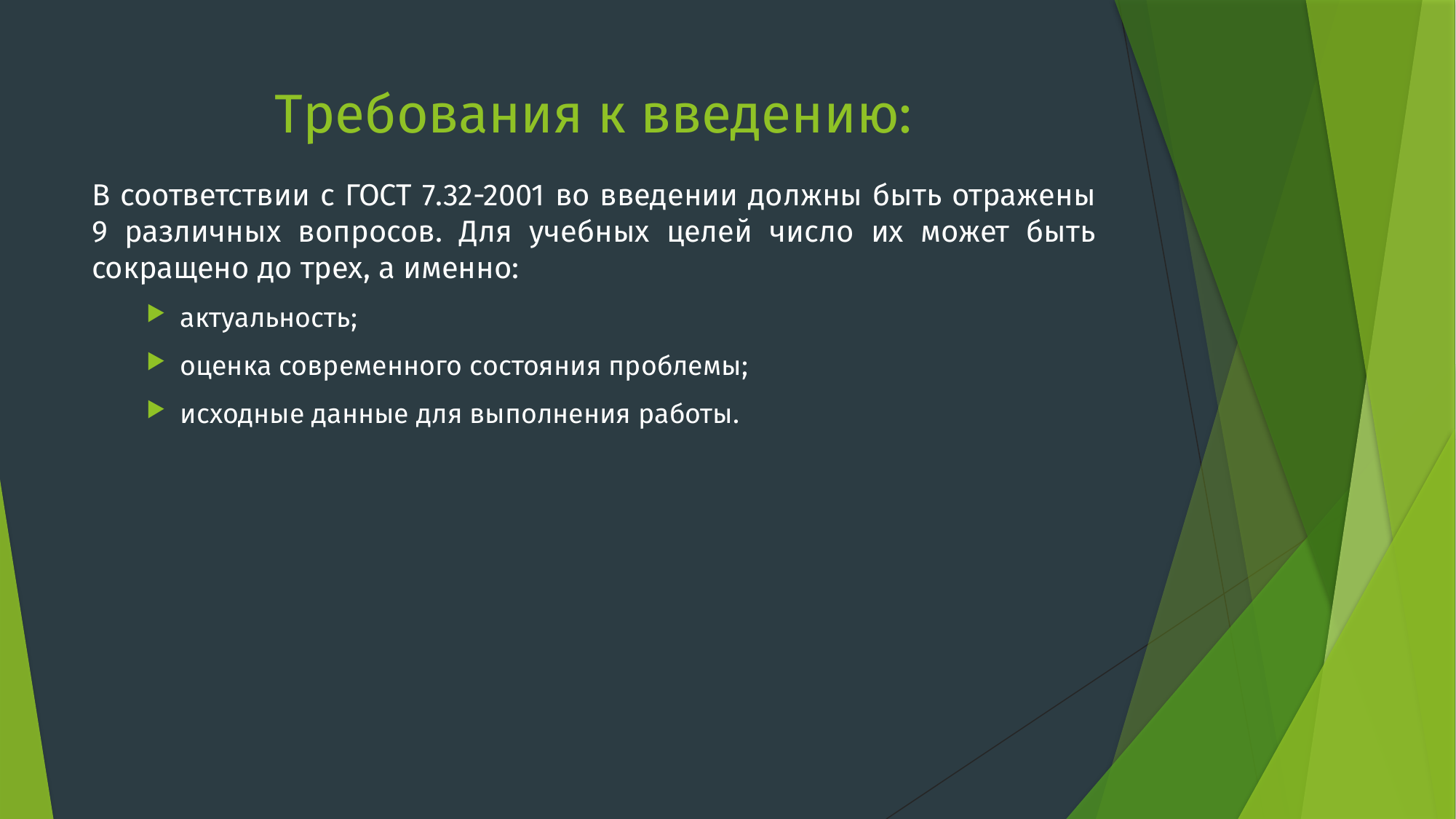

# Требования к введению:
В соответствии с ГОСТ 7.32-2001 во введении должны быть отражены 9 различных вопросов. Для учебных целей число их может быть сокращено до трех, а именно:
актуальность;
оценка современного состояния проблемы;
исходные данные для выполнения работы.